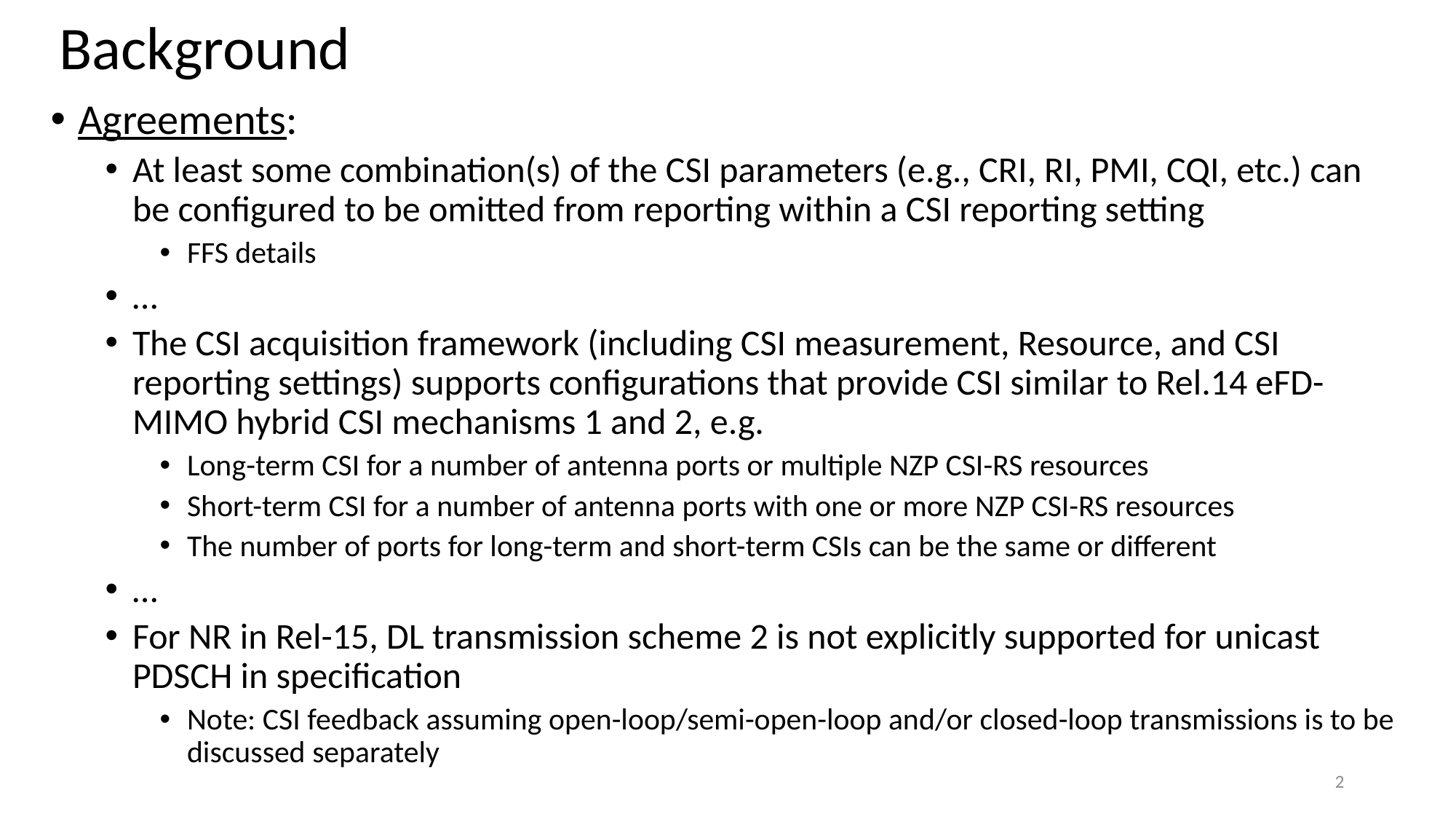

# Background
Agreements:
At least some combination(s) of the CSI parameters (e.g., CRI, RI, PMI, CQI, etc.) can be configured to be omitted from reporting within a CSI reporting setting
FFS details
…
The CSI acquisition framework (including CSI measurement, Resource, and CSI reporting settings) supports configurations that provide CSI similar to Rel.14 eFD-MIMO hybrid CSI mechanisms 1 and 2, e.g.
Long-term CSI for a number of antenna ports or multiple NZP CSI-RS resources
Short-term CSI for a number of antenna ports with one or more NZP CSI-RS resources
The number of ports for long-term and short-term CSIs can be the same or different
…
For NR in Rel-15, DL transmission scheme 2 is not explicitly supported for unicast PDSCH in specification
Note: CSI feedback assuming open-loop/semi-open-loop and/or closed-loop transmissions is to be discussed separately
2